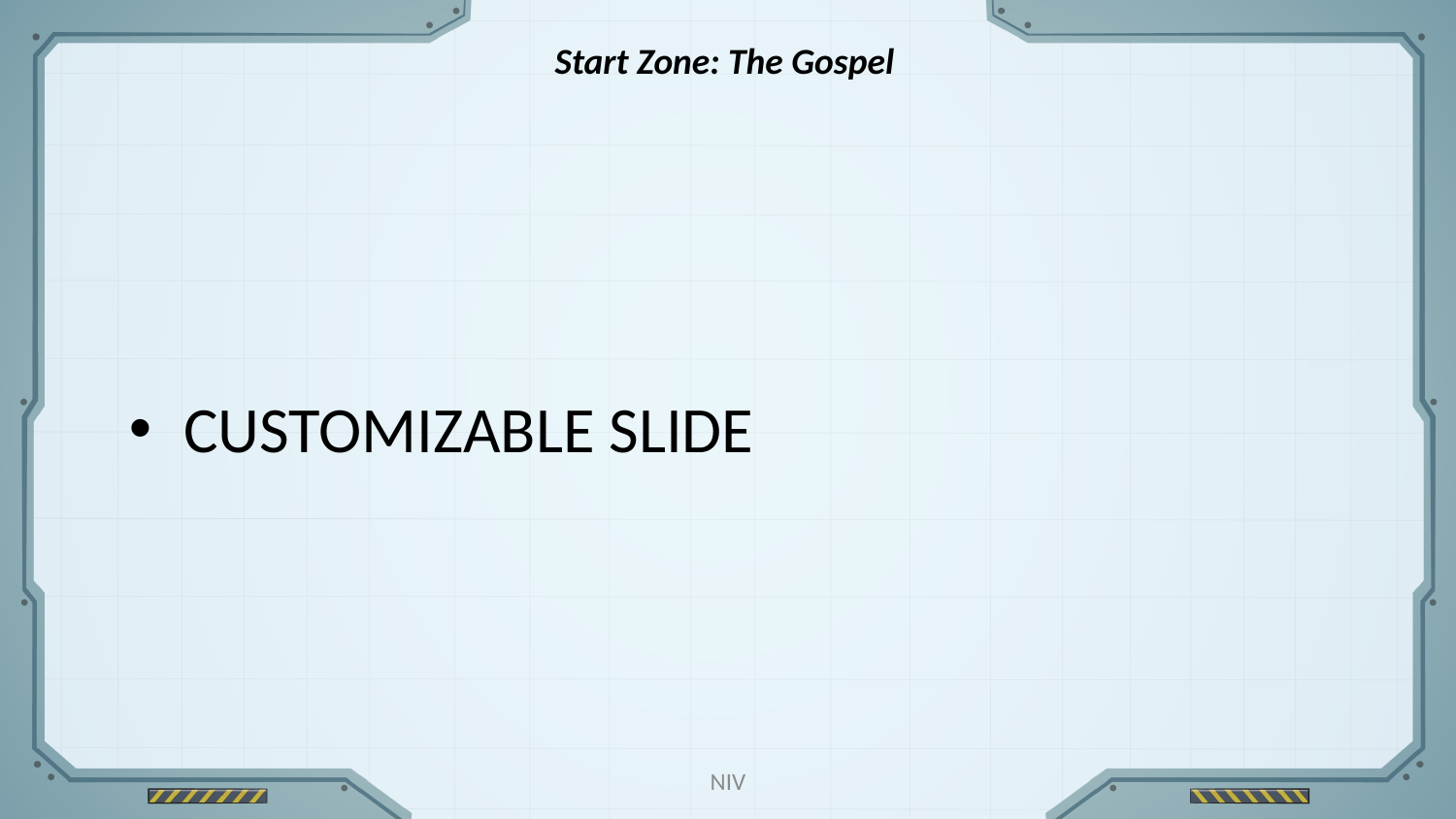

Start Zone: The Gospel
CUSTOMIZABLE SLIDE
NIV